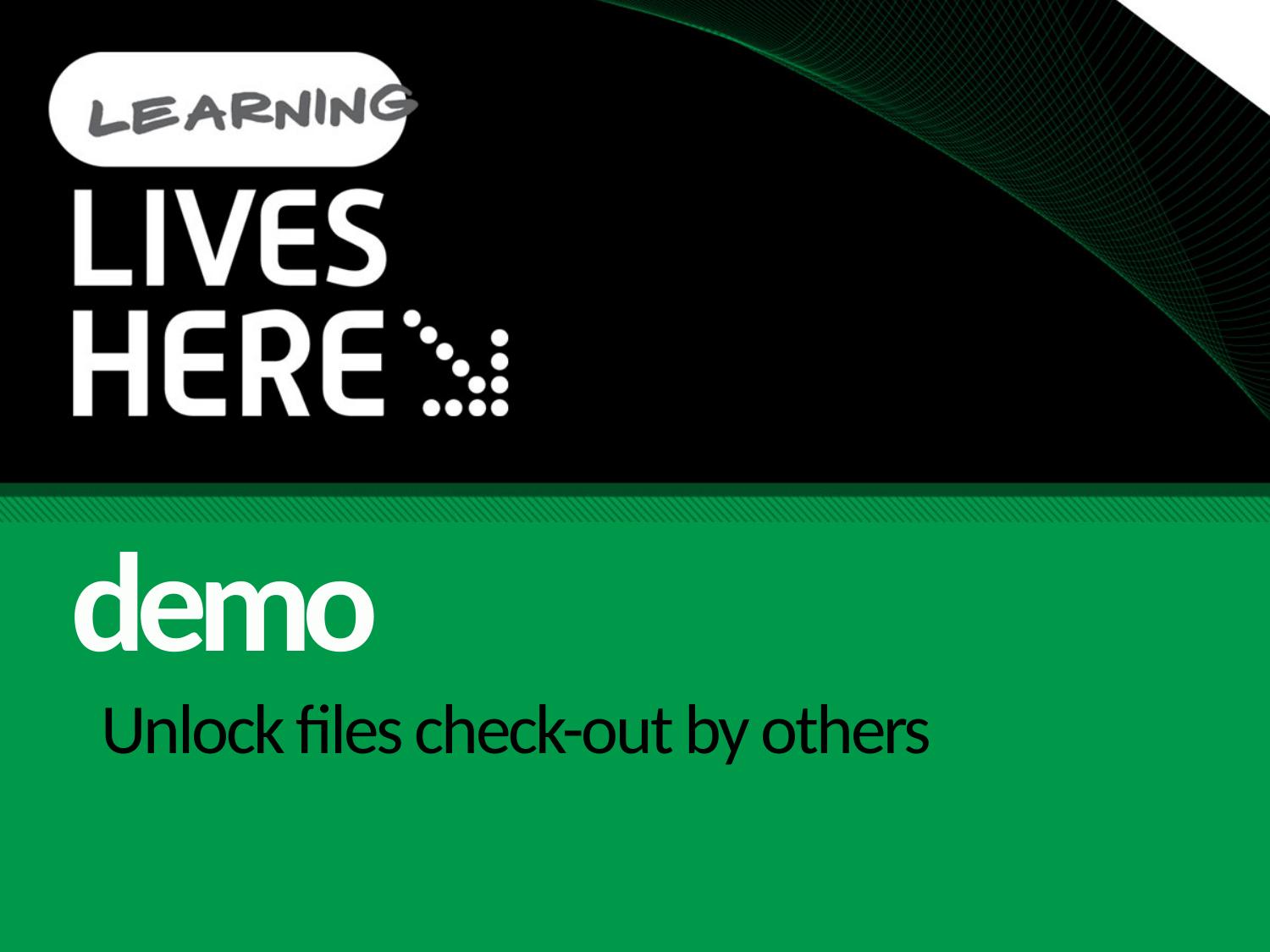

demo
# Unlock files check-out by others